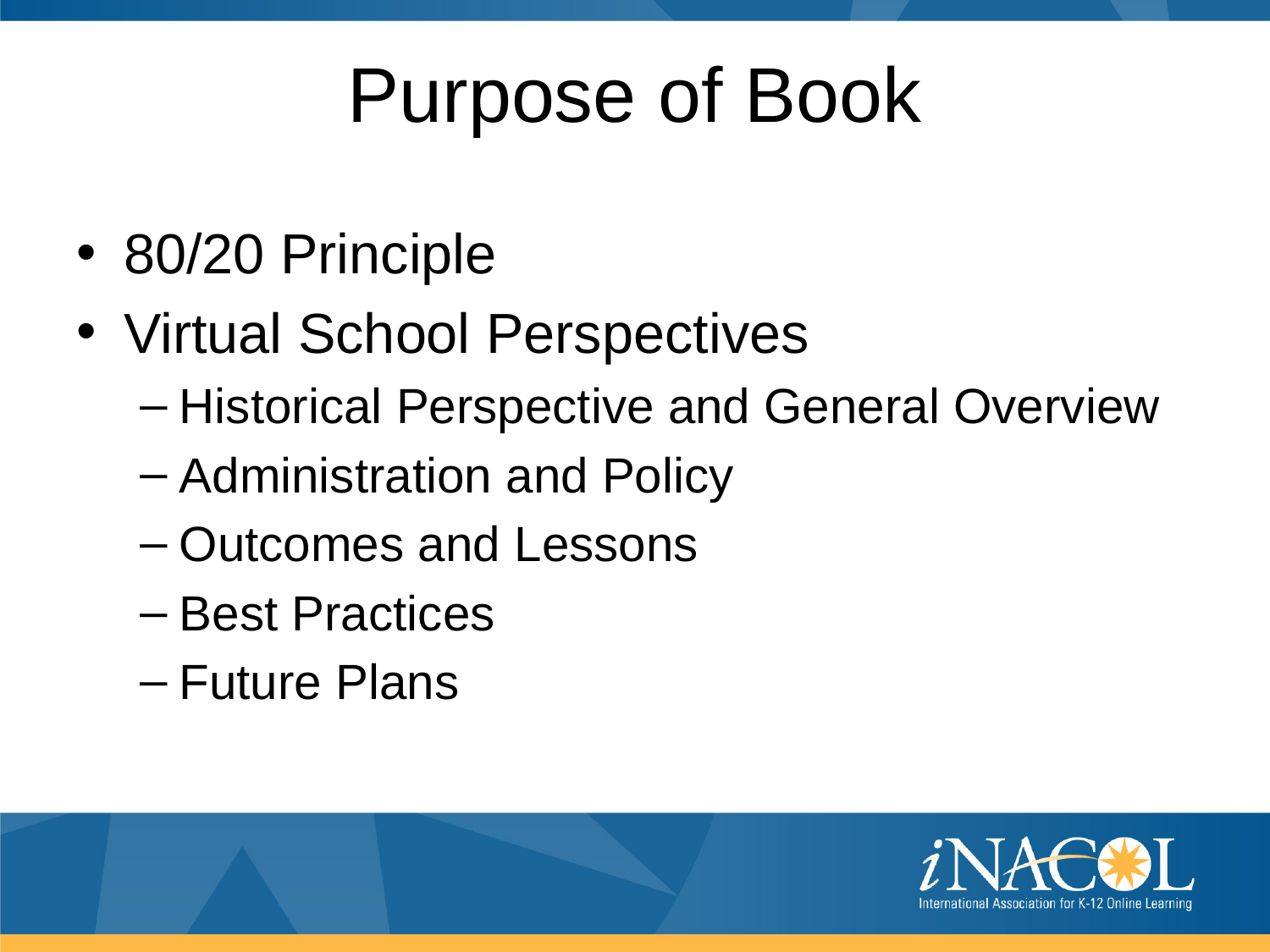

# Purpose of Book

80/20 Principle
Virtual School Perspectives
Historical Perspective and General Overview
Administration and Policy
Outcomes and Lessons
Best Practices
Future Plans